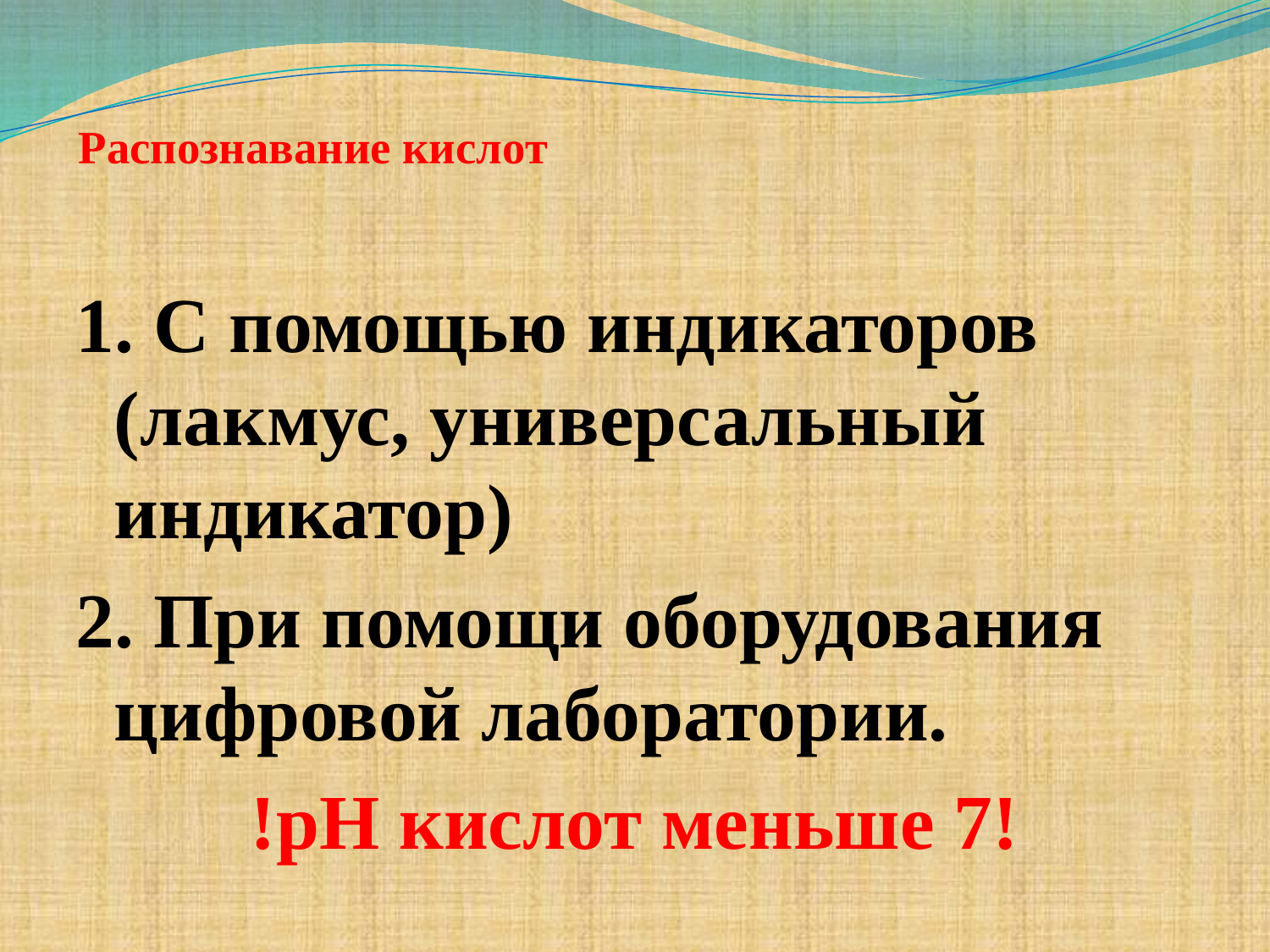

# Распознавание кислот
1. С помощью индикаторов (лакмус, универсальный индикатор)
2. При помощи оборудования цифровой лаборатории.
!рН кислот меньше 7!